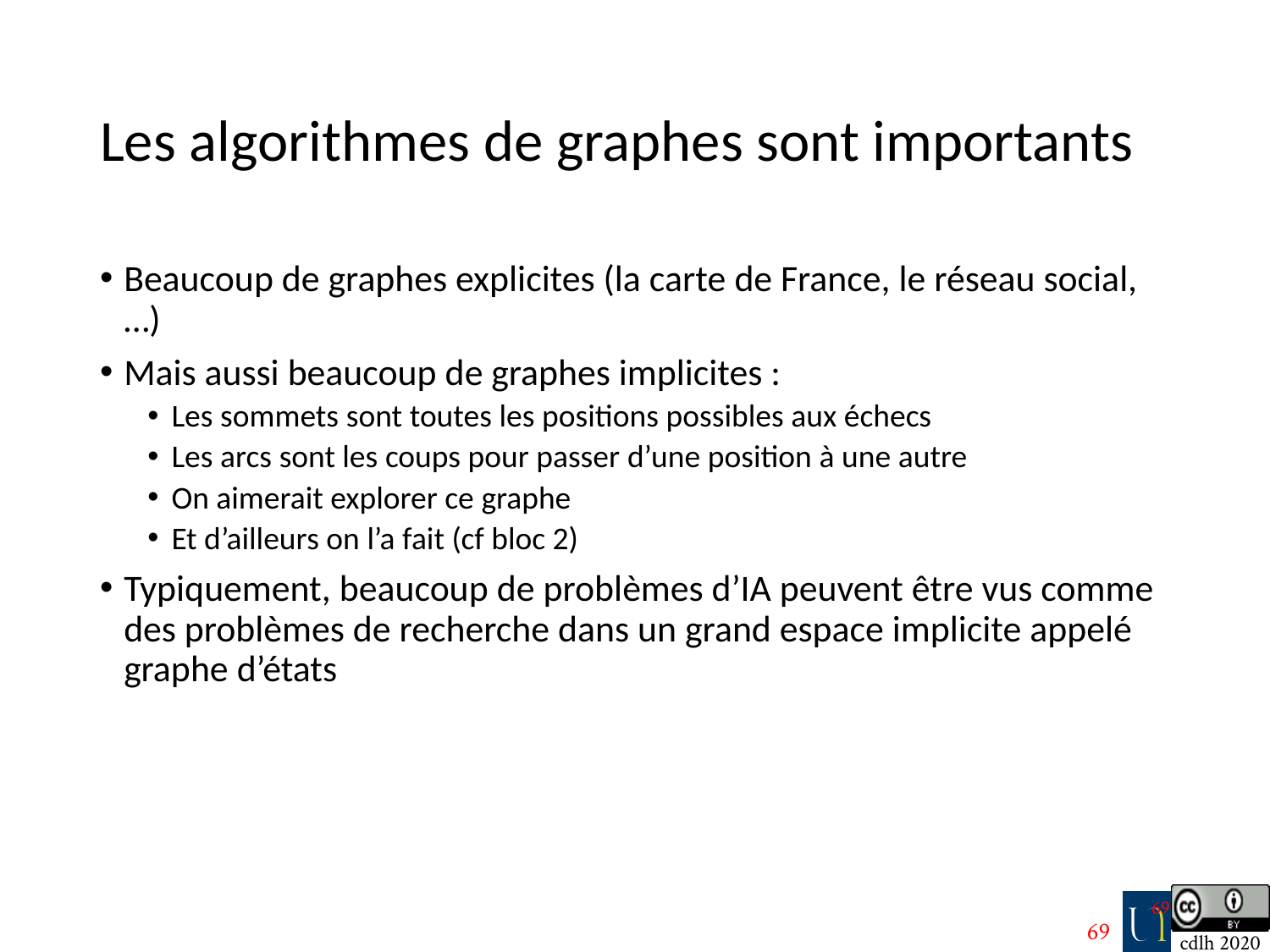

# Les algorithmes de graphes sont importants
Beaucoup de graphes explicites (la carte de France, le réseau social,…)
Mais aussi beaucoup de graphes implicites :
Les sommets sont toutes les positions possibles aux échecs
Les arcs sont les coups pour passer d’une position à une autre
On aimerait explorer ce graphe
Et d’ailleurs on l’a fait (cf bloc 2)
Typiquement, beaucoup de problèmes d’IA peuvent être vus comme des problèmes de recherche dans un grand espace implicite appelé graphe d’états
69